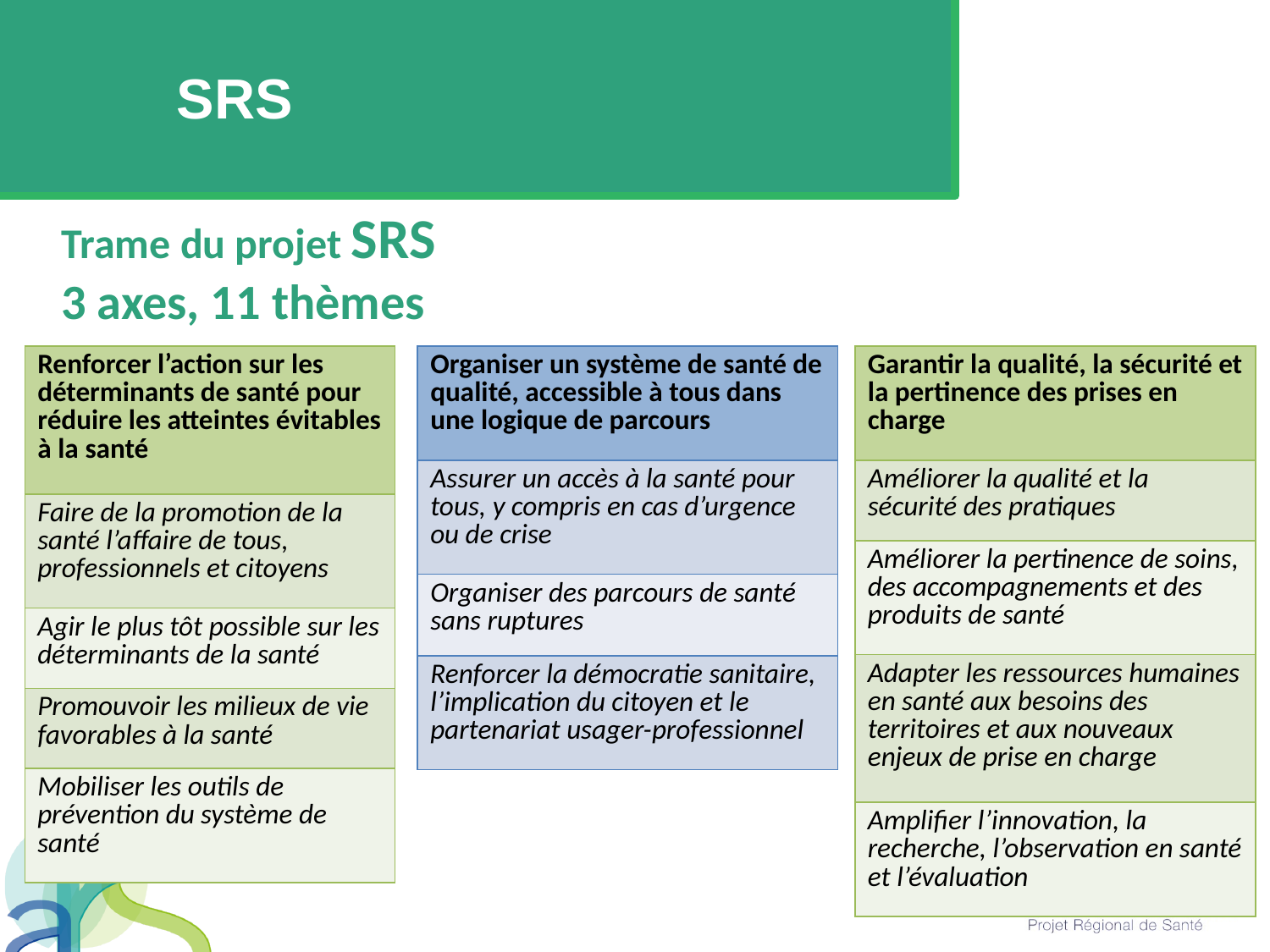

# SRS
Trame du projet SRS
3 axes, 11 thèmes

| Renforcer l’action sur les déterminants de santé pour réduire les atteintes évitables à la santé |
| --- |
| Faire de la promotion de la santé l’affaire de tous, professionnels et citoyens |
| Agir le plus tôt possible sur les déterminants de la santé |
| Promouvoir les milieux de vie favorables à la santé |
| Mobiliser les outils de prévention du système de santé |
| Organiser un système de santé de qualité, accessible à tous dans une logique de parcours |
| --- |
| Assurer un accès à la santé pour tous, y compris en cas d’urgence ou de crise |
| Organiser des parcours de santé sans ruptures |
| Renforcer la démocratie sanitaire, l’implication du citoyen et le partenariat usager-professionnel |
| Garantir la qualité, la sécurité et la pertinence des prises en charge |
| --- |
| Améliorer la qualité et la sécurité des pratiques |
| Améliorer la pertinence de soins, des accompagnements et des produits de santé |
| Adapter les ressources humaines en santé aux besoins des territoires et aux nouveaux enjeux de prise en charge |
| Amplifier l’innovation, la recherche, l’observation en santé et l’évaluation |